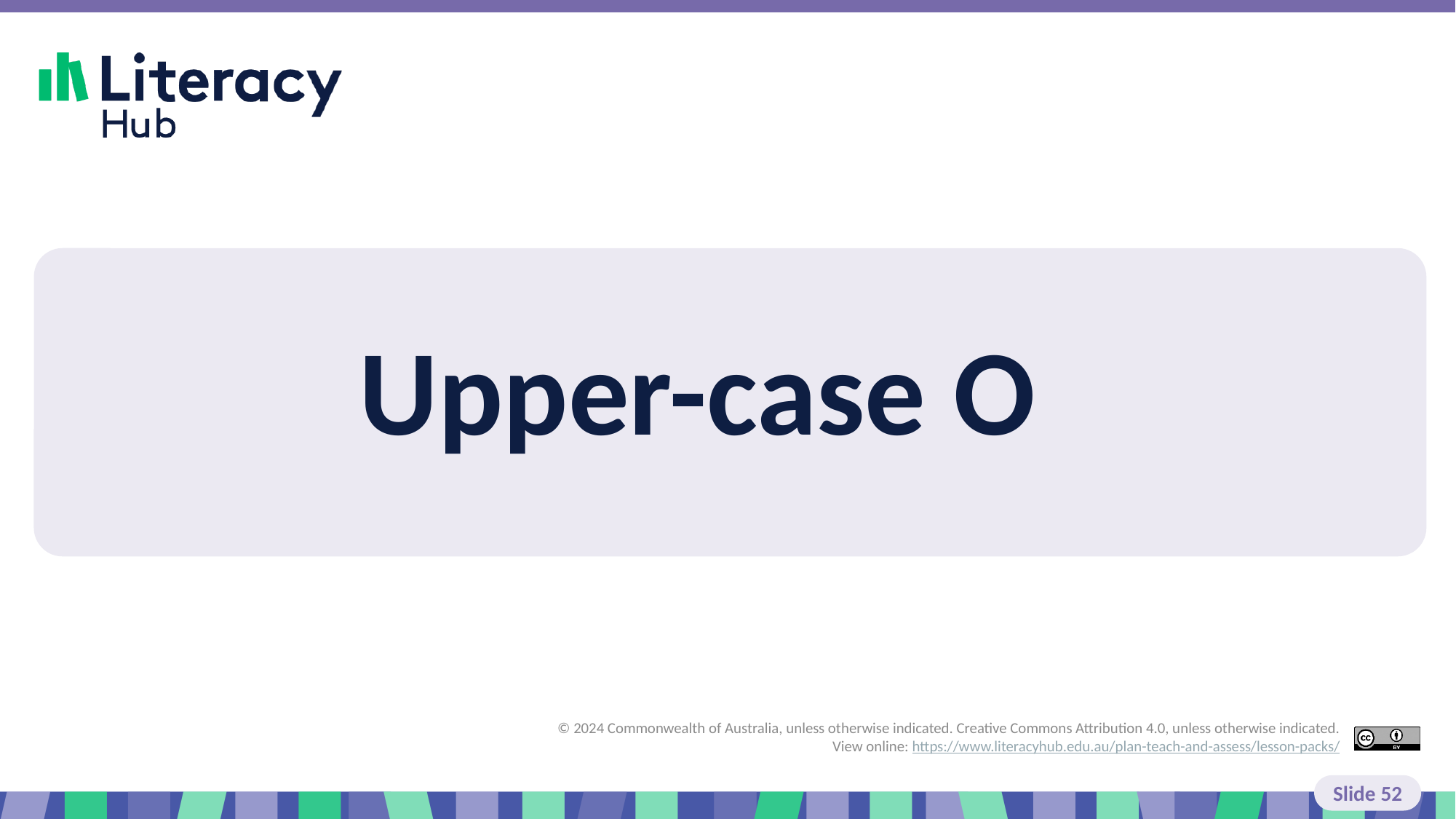

# Slide 52 Upper-case O
Upper-case O